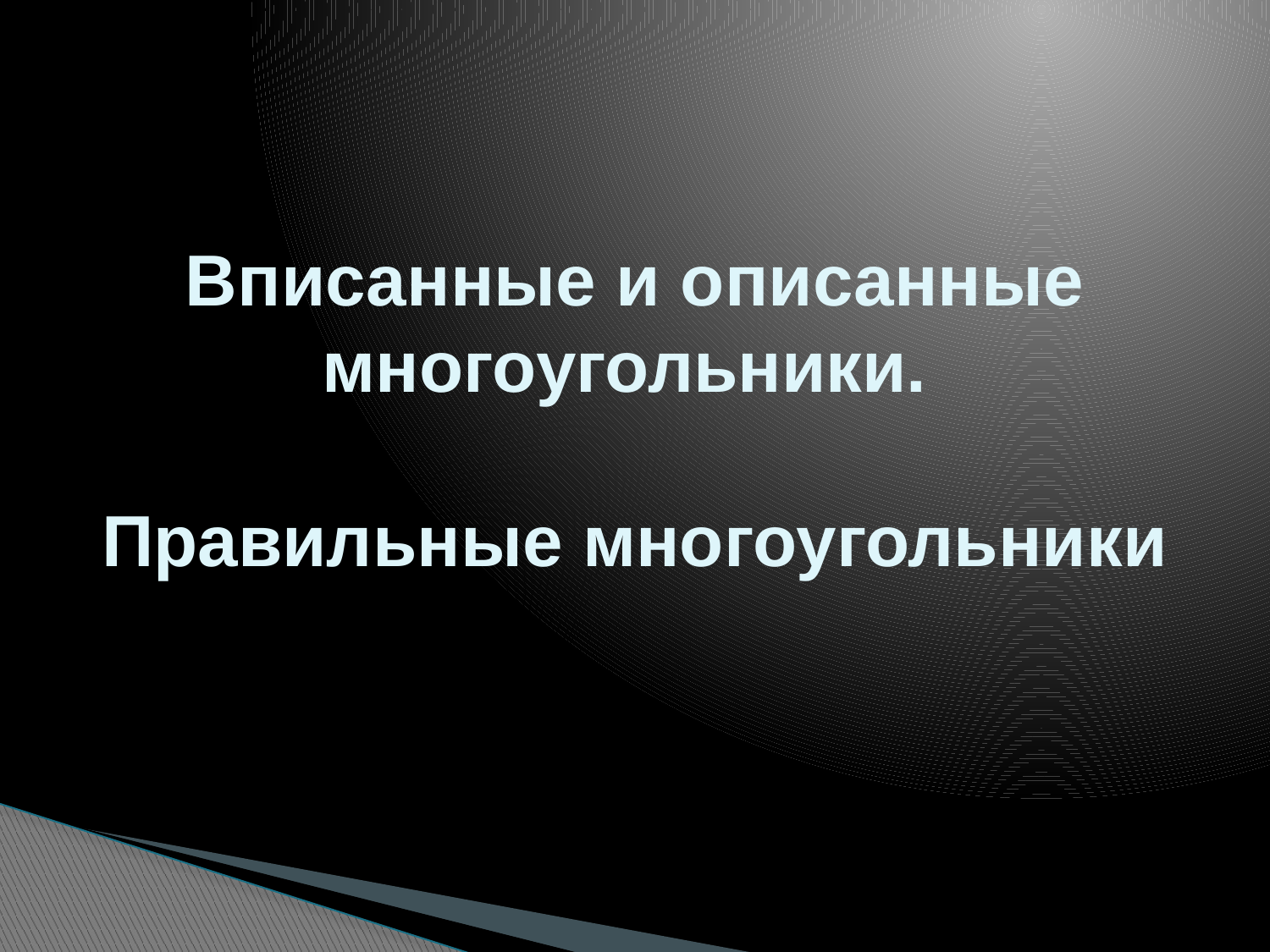

# Вписанные и описанные многоугольники. Правильные многоугольники